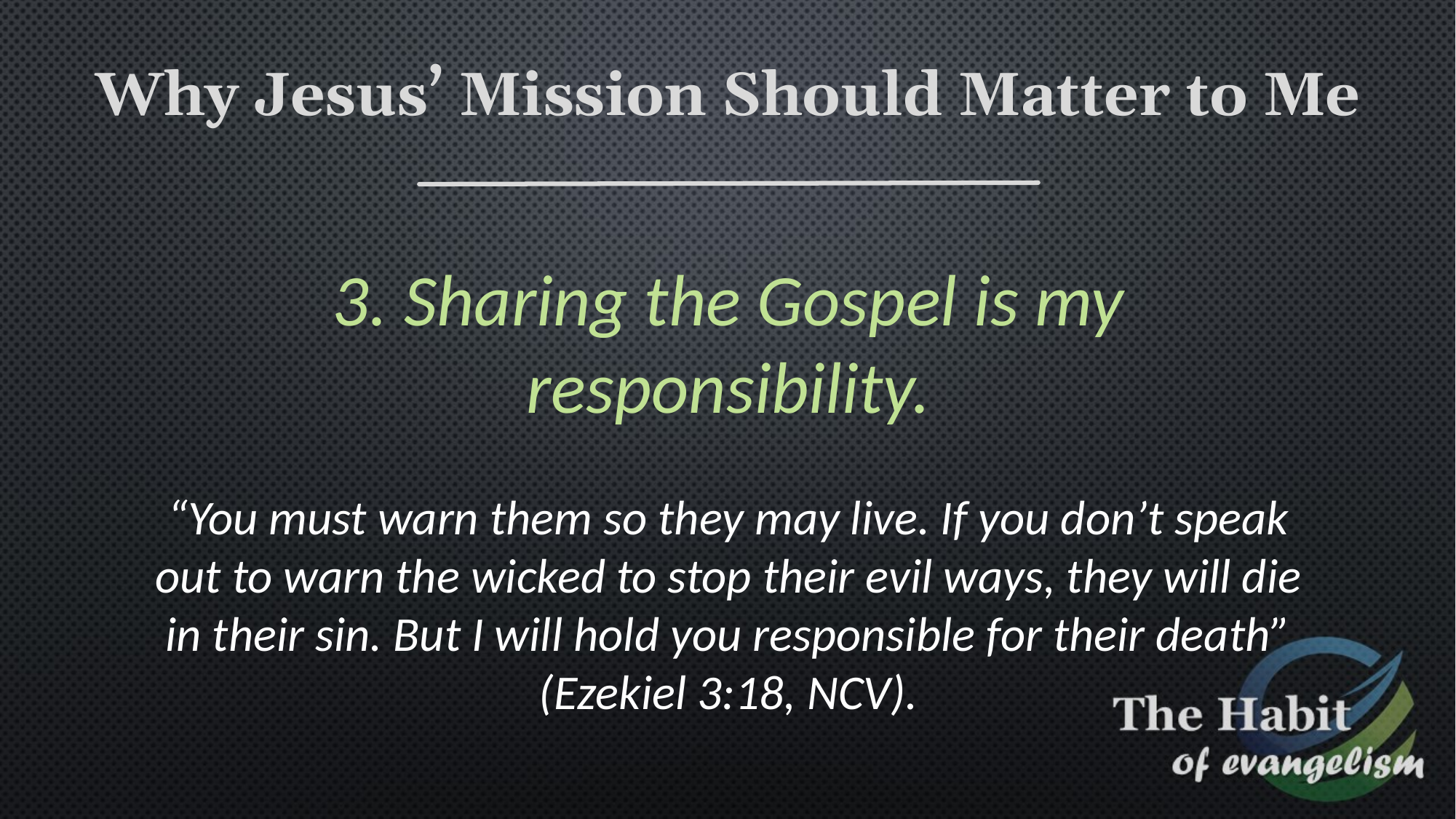

Why Jesus’ Mission Should Matter to Me
3. Sharing the Gospel is my responsibility.
“You must warn them so they may live. If you don’t speak out to warn the wicked to stop their evil ways, they will die in their sin. But I will hold you responsible for their death”
(Ezekiel 3:18, NCV).